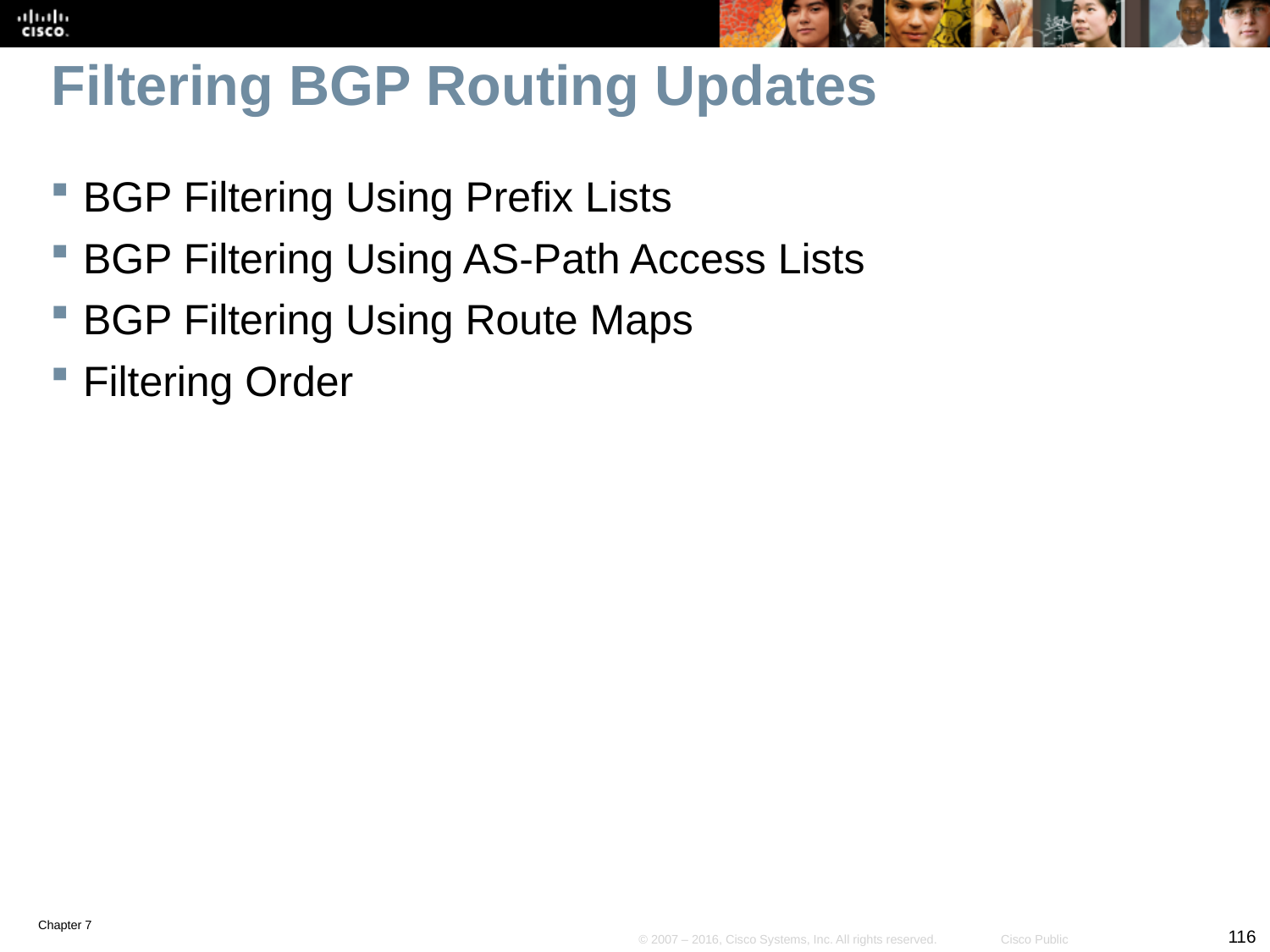

# Filtering BGP Routing Updates
BGP Filtering Using Prefix Lists
BGP Filtering Using AS-Path Access Lists
BGP Filtering Using Route Maps
Filtering Order